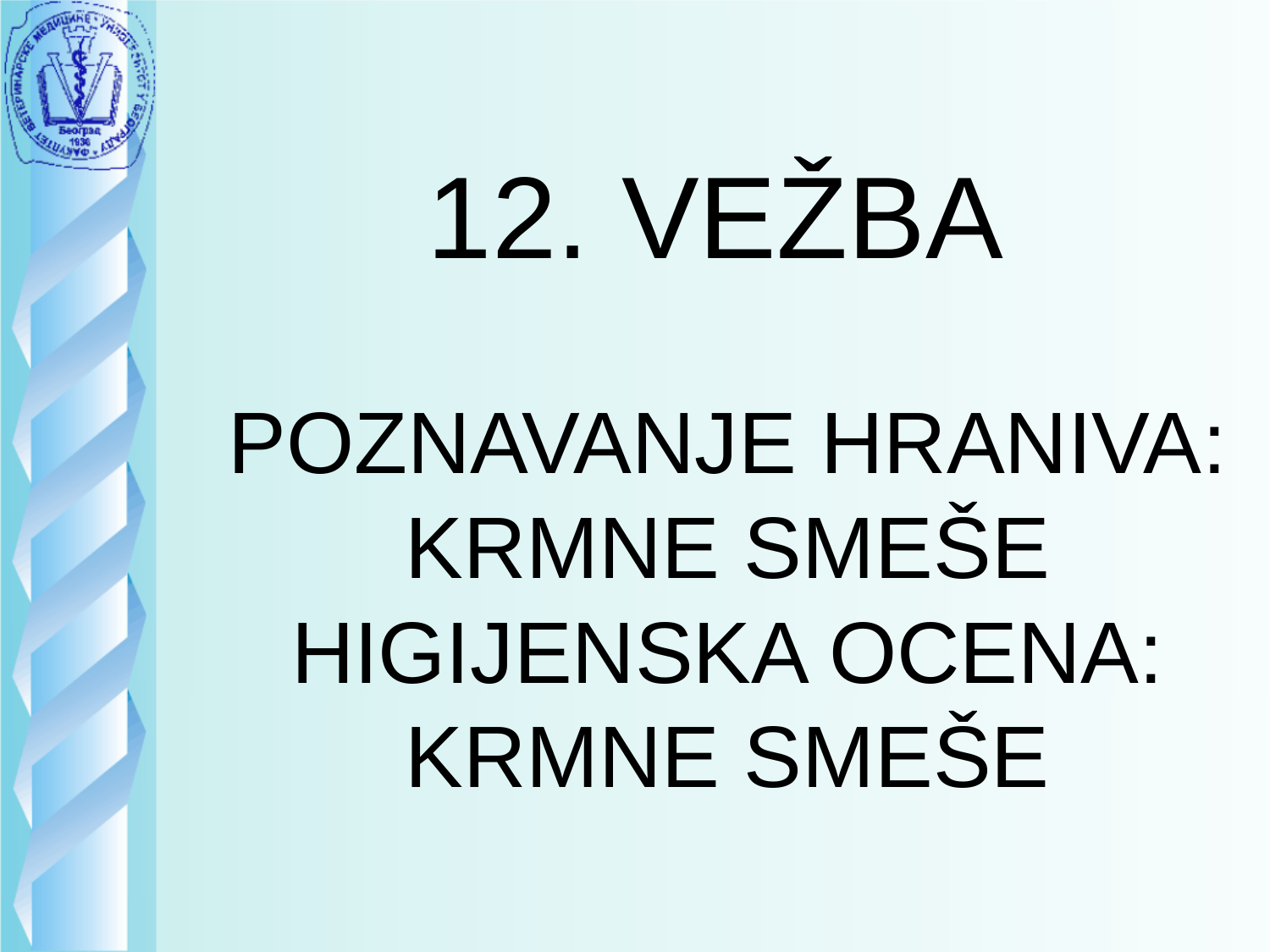

12. VEŽBA
POZNAVANJE HRANIVA: KRMNE SMEŠE
HIGIJENSKA OCENA:
KRMNE SMEŠE